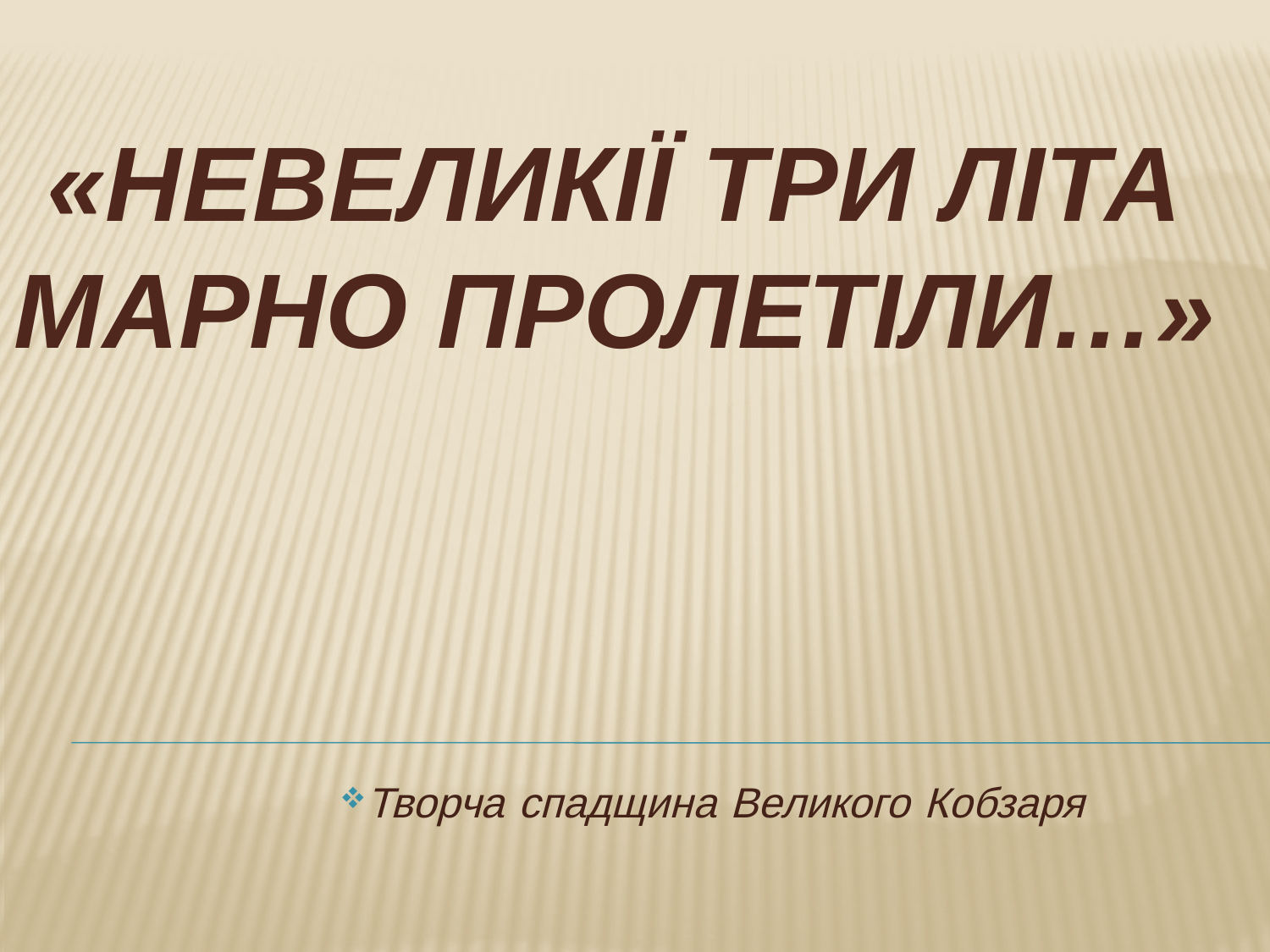

# «Невеликії три літа марно пролетіли…»
Творча спадщина Великого Кобзаря